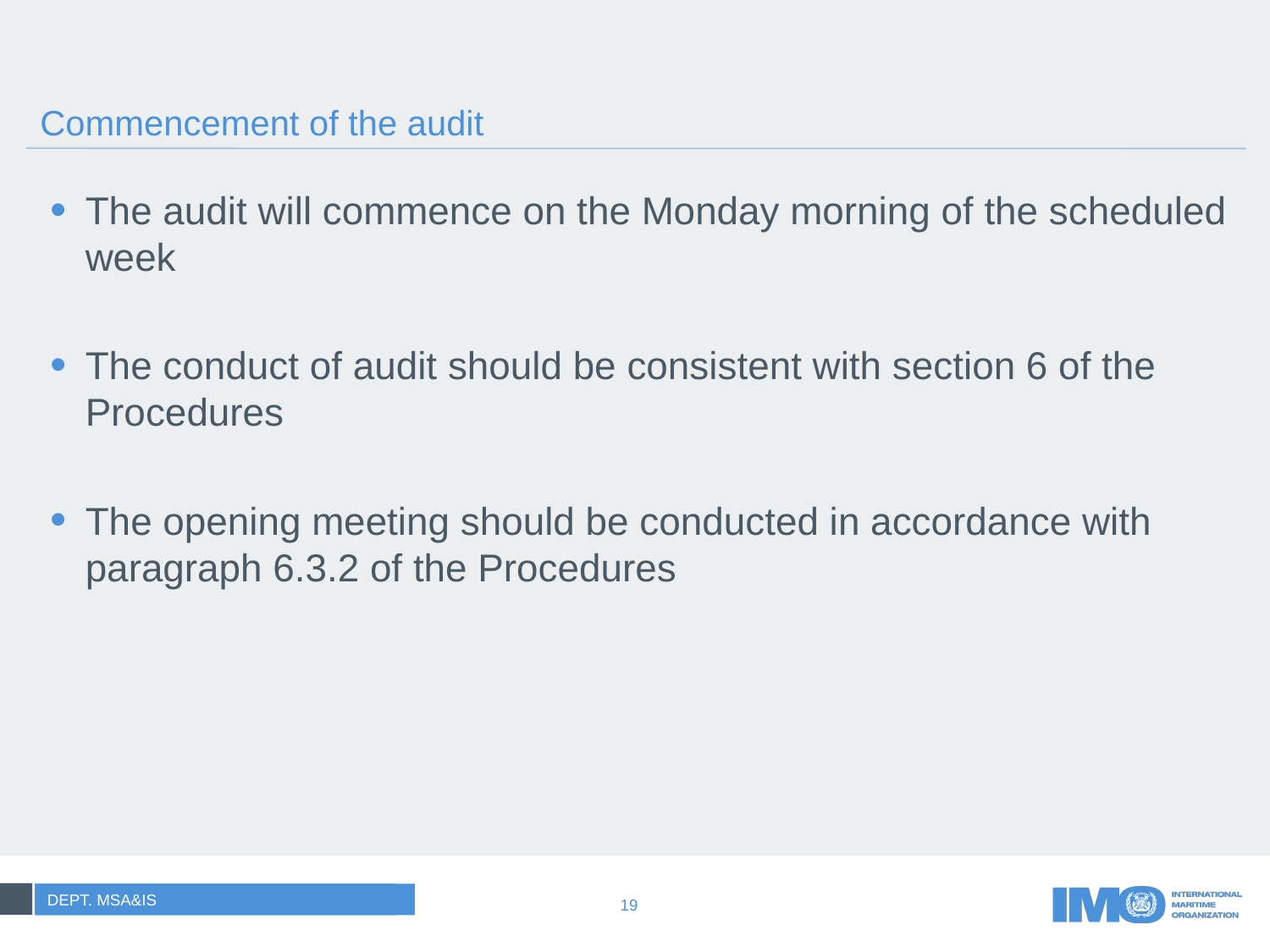

# Commencement of the audit
The audit will commence on the Monday morning of the scheduled week

The conduct of audit should be consistent with section 6 of the Procedures

The opening meeting should be conducted in accordance with paragraph 6.3.2 of the Procedures